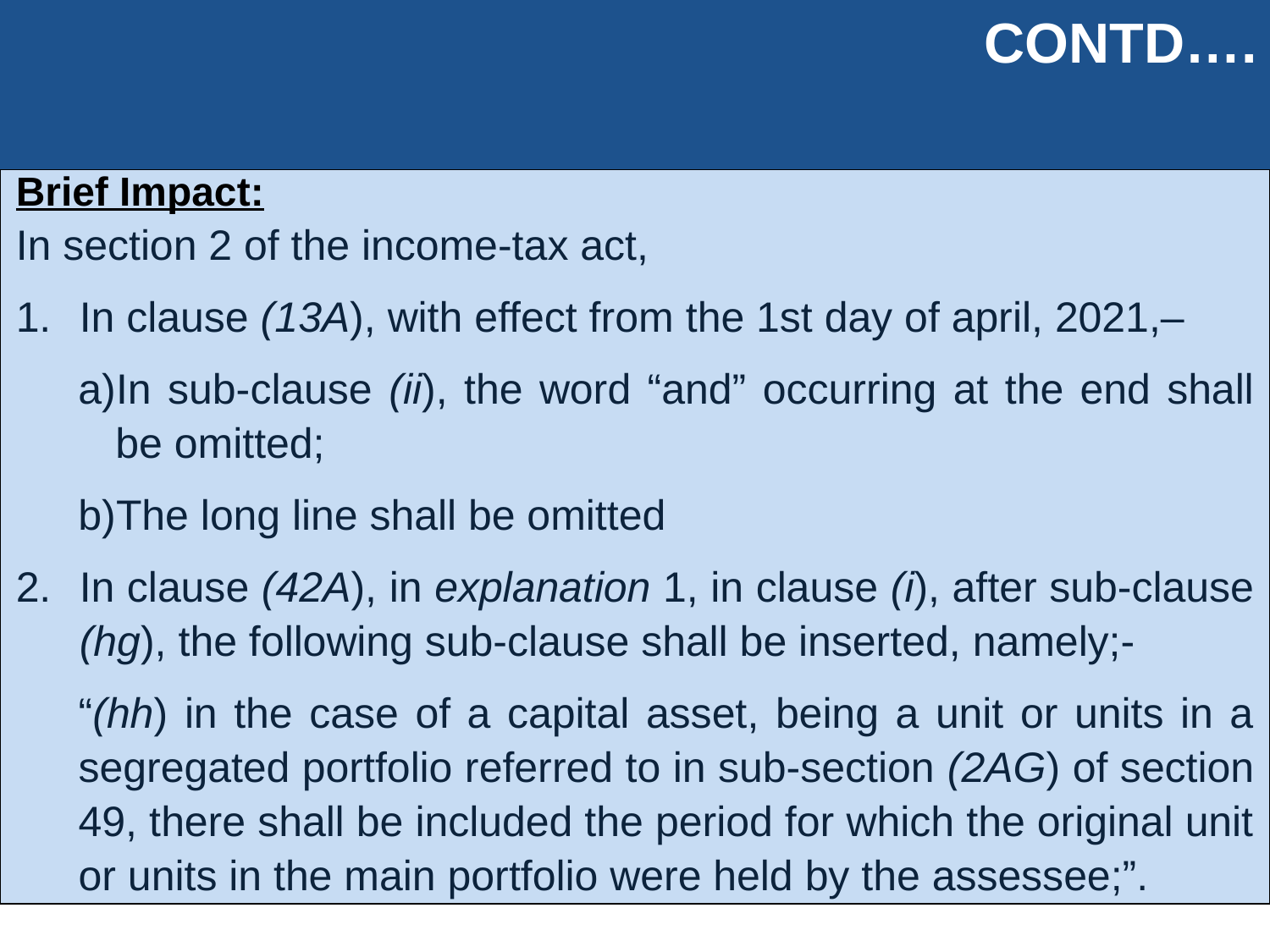

Contd….
| Brief Impact: In section 2 of the income-tax act, In clause (13A), with effect from the 1st day of april, 2021,– In sub-clause (ii), the word “and” occurring at the end shall be omitted; The long line shall be omitted In clause (42A), in explanation 1, in clause (i), after sub-clause (hg), the following sub-clause shall be inserted, namely;- “(hh) in the case of a capital asset, being a unit or units in a segregated portfolio referred to in sub-section (2AG) of section 49, there shall be included the period for which the original unit or units in the main portfolio were held by the assessee;”. |
| --- |
92